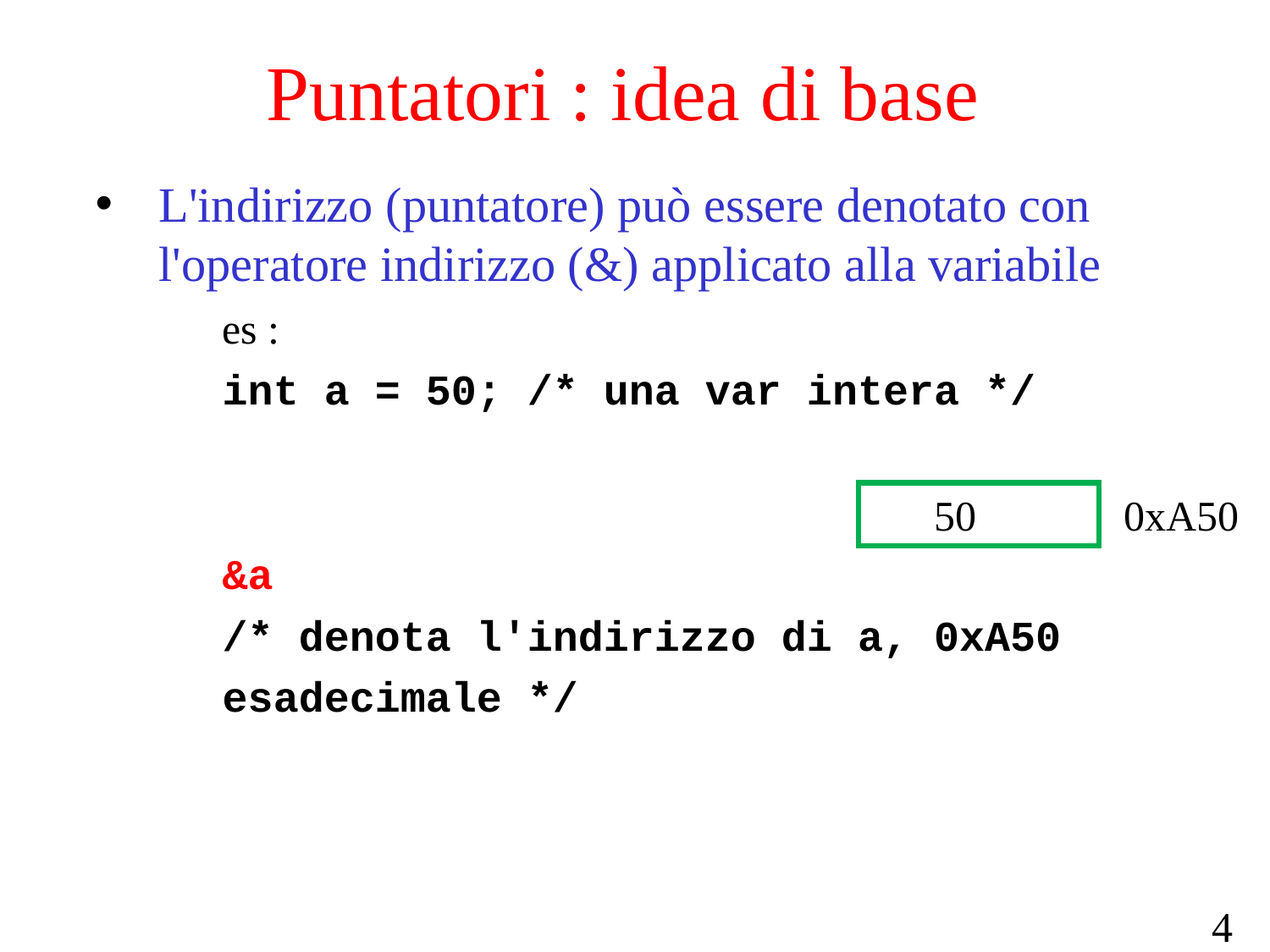

# Puntatori : idea di base
L'indirizzo (puntatore) può essere denotato con l'operatore indirizzo (&) applicato alla variabile
es :
int a = 50; /* una var intera */

&a
/* denota l'indirizzo di a, 0xA50
esadecimale */

0xA50
      50       5
4